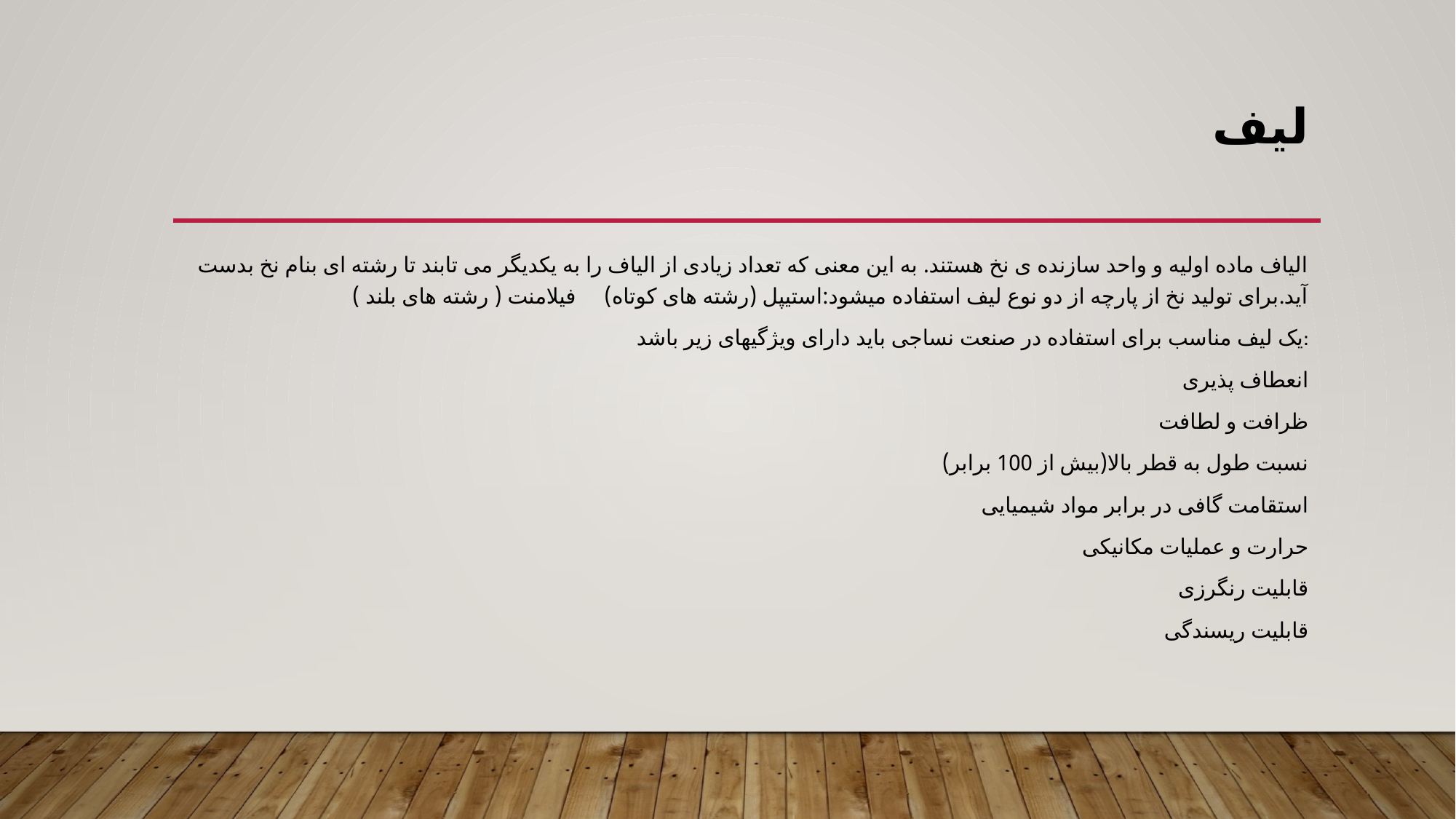

# لیف
الیاف ماده اولیه و واحد سازنده ی نخ هستند. به این معنی که تعداد زیادی از الیاف را به یکدیگر می تابند تا رشته ای بنام نخ بدست آید.برای تولید نخ از پارچه از دو نوع لیف استفاده میشود:استیپل (رشته های کوتاه)     فیلامنت ( رشته های بلند )
یک لیف مناسب برای استفاده در صنعت نساجی باید دارای ویژگیهای زیر باشد:
انعطاف پذیری
ظرافت و لطافت
نسبت طول به قطر بالا(بیش از 100 برابر)
استقامت گافی در برابر مواد شیمیایی
حرارت و عملیات مکانیکی
قابلیت رنگرزی
قابلیت ریسندگی